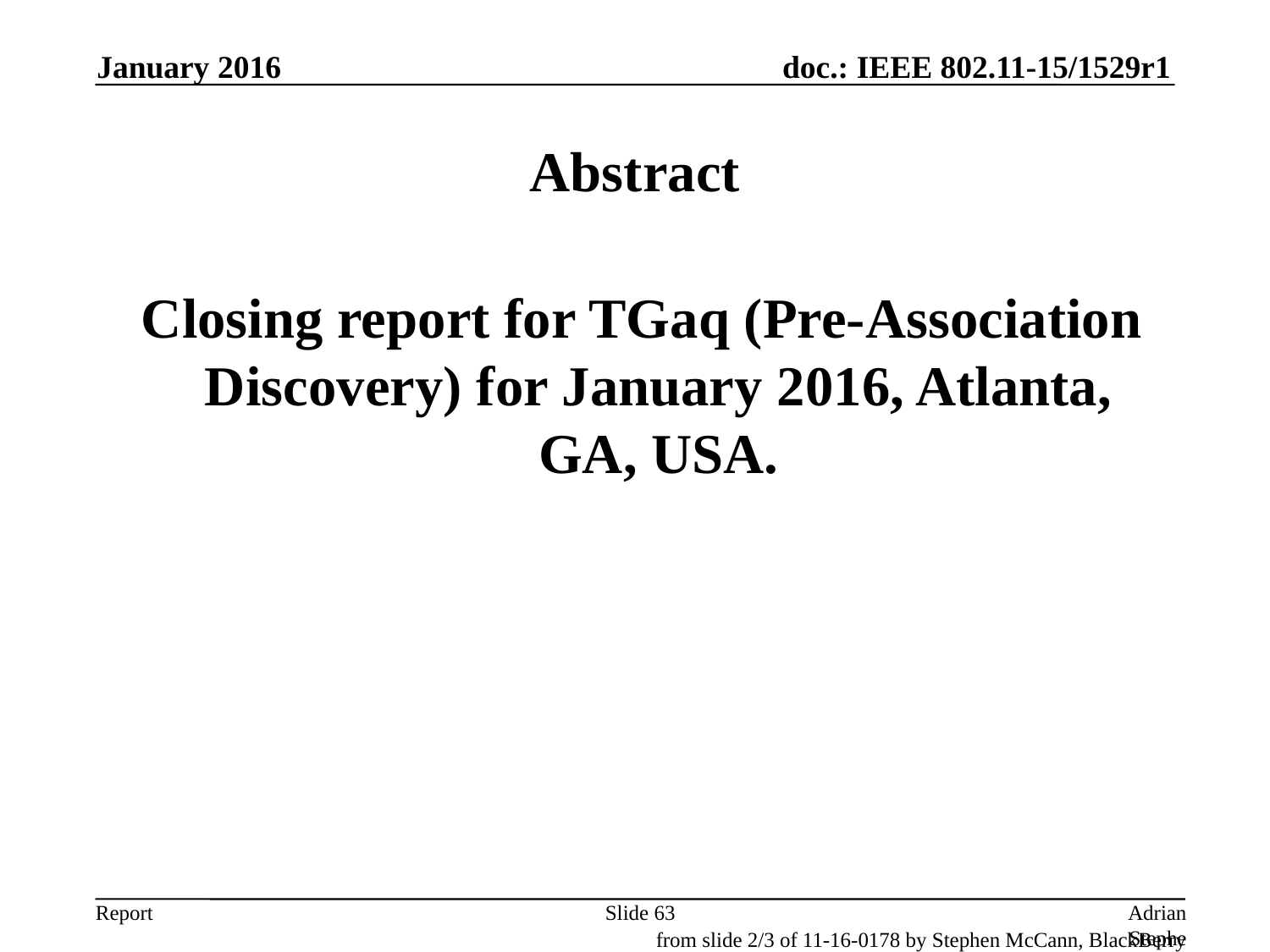

January 2016
# Abstract
 Closing report for TGaq (Pre-Association Discovery) for January 2016, Atlanta, GA, USA.
Slide 63
Adrian Stephens, Intel Corporation
from slide 2/3 of 11-16-0178 by Stephen McCann, BlackBerry